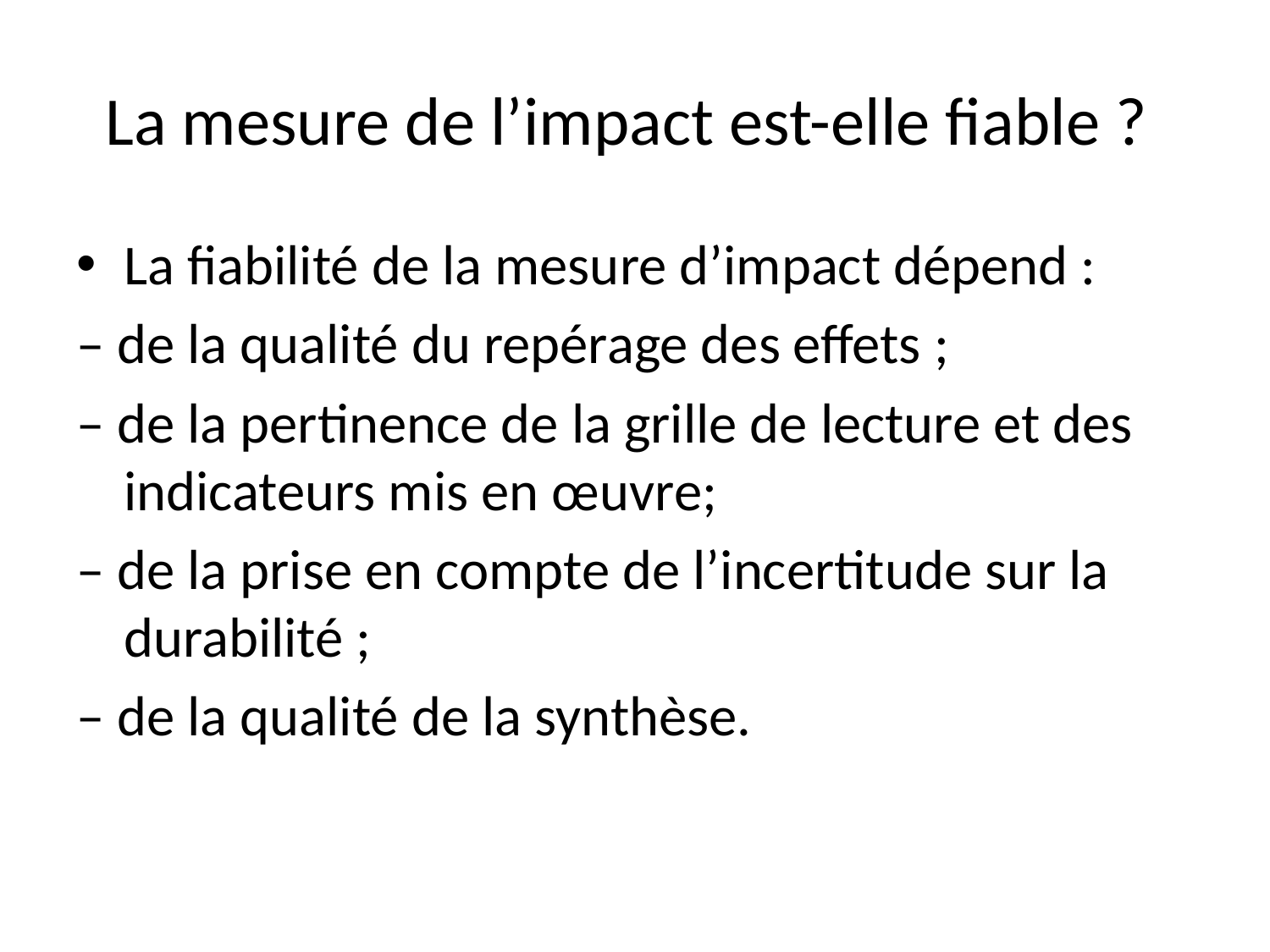

# La mesure de l’impact est-elle fiable ?
La fiabilité de la mesure d’impact dépend :
– de la qualité du repérage des effets ;
– de la pertinence de la grille de lecture et des indicateurs mis en œuvre;
– de la prise en compte de l’incertitude sur la durabilité ;
– de la qualité de la synthèse.